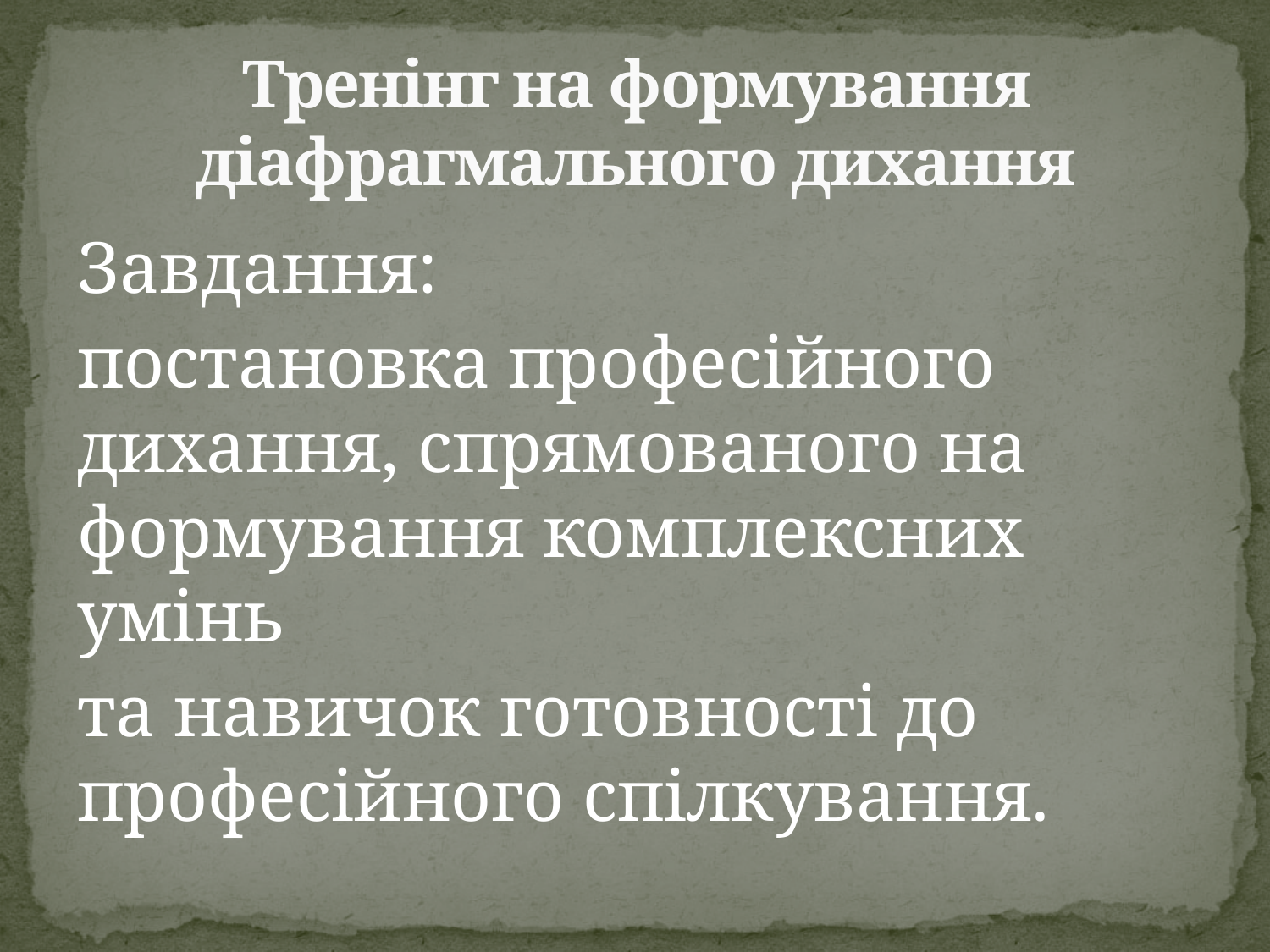

# Тренінг на формування діафрагмального дихання
Завдання:
постановка професійного дихання, спрямованого на формування комплексних умінь
та навичок готовності до професійного спілкування.